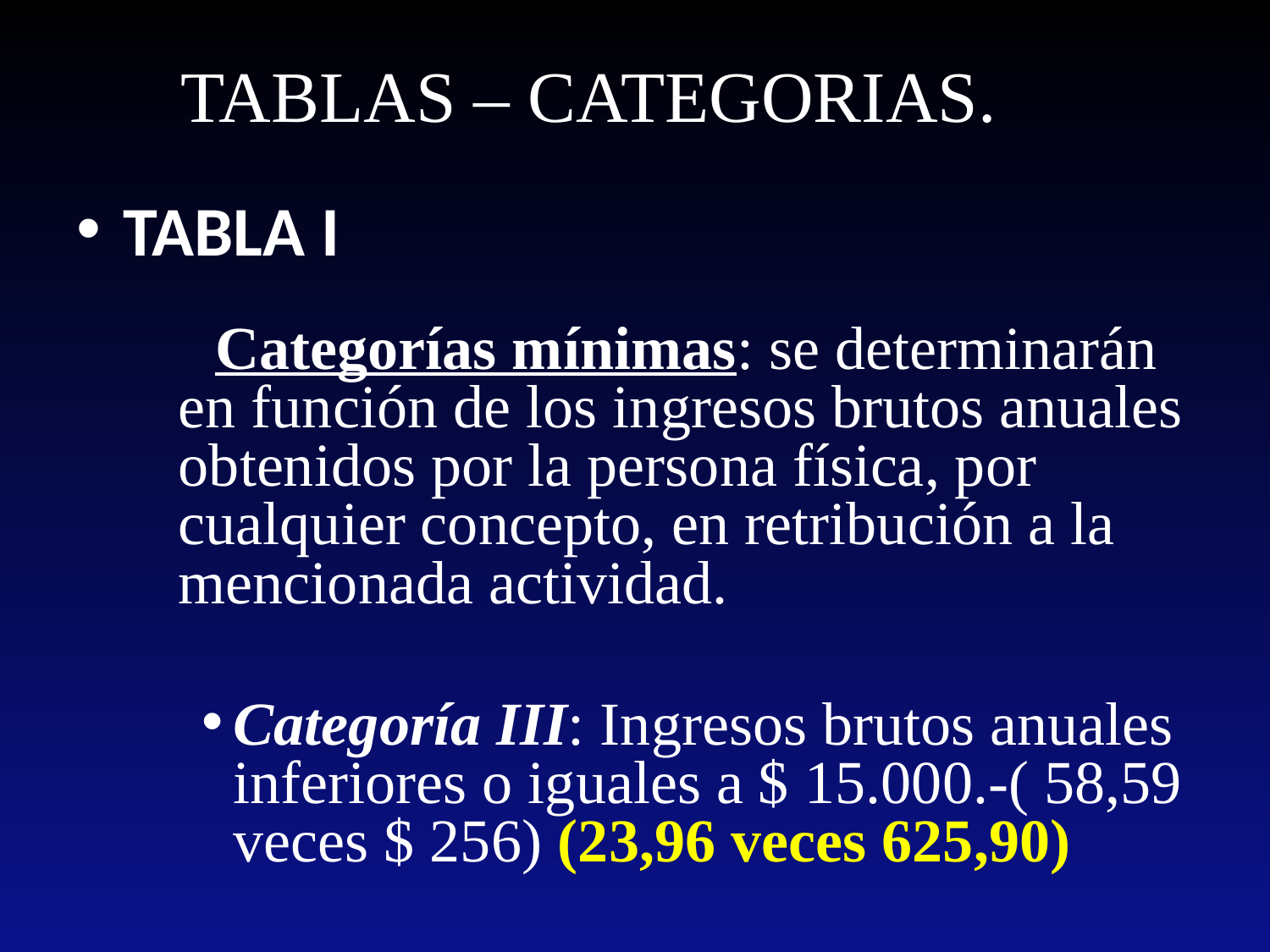

# TABLAS – CATEGORIAS.
TABLA I

     Categorías mínimas: se determinarán en función de los ingresos brutos anuales obtenidos por la persona física, por cualquier concepto, en retribución a la mencionada actividad.

Categoría III: Ingresos brutos anuales inferiores o iguales a $ 15.000.-( 58,59 veces $ 256) (23,96 veces 625,90)